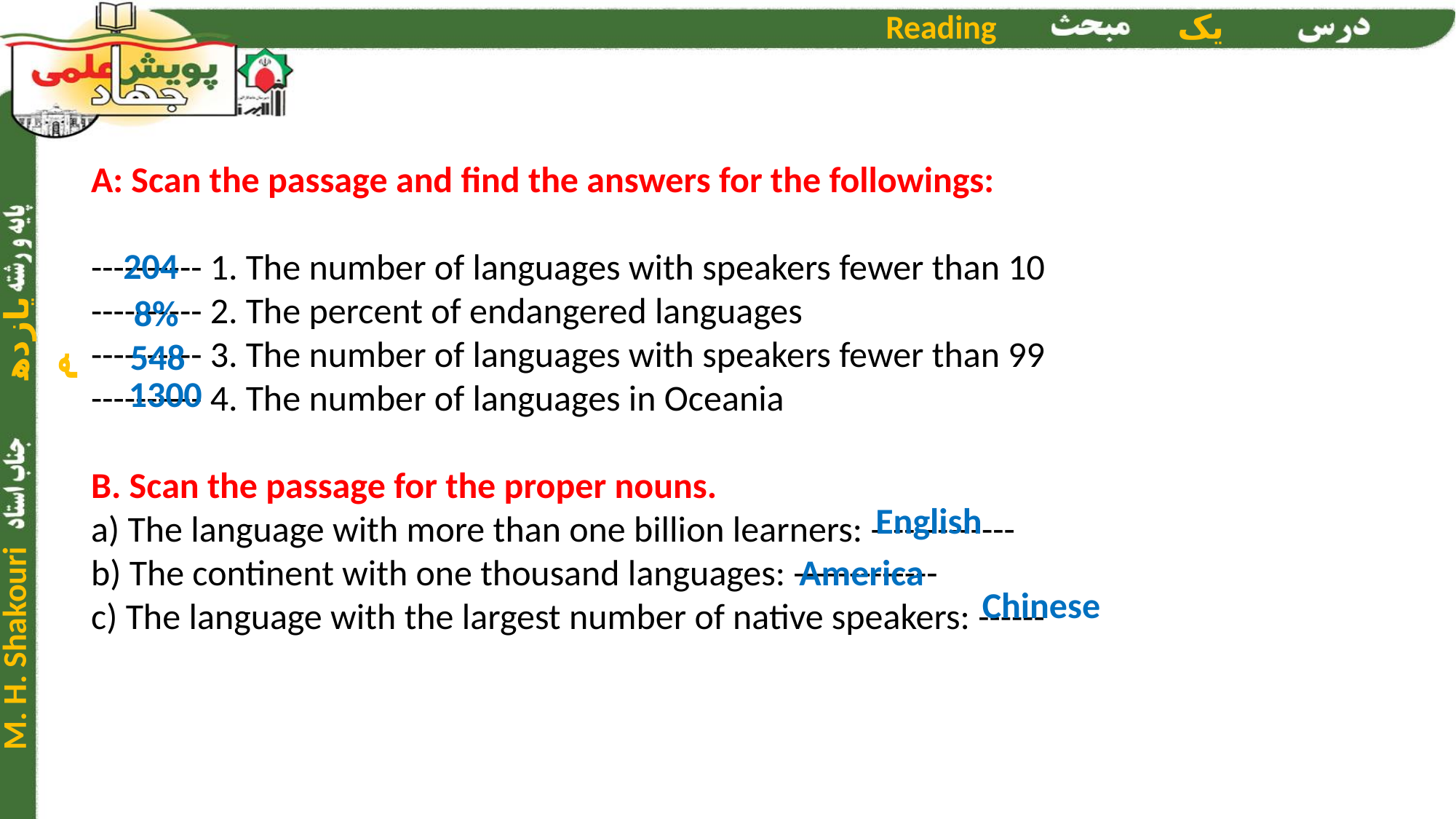

A: Scan the passage and find the answers for the followings:

---------- 1. The number of languages with speakers fewer than 10
---------- 2. The percent of endangered languages
---------- 3. The number of languages with speakers fewer than 99
---------- 4. The number of languages in Oceania

B. Scan the passage for the proper nouns.
a) The language with more than one billion learners: -------------
b) The continent with one thousand languages: -------------
c) The language with the largest number of native speakers: ------
204
8%
548
1300
English
America
Chinese